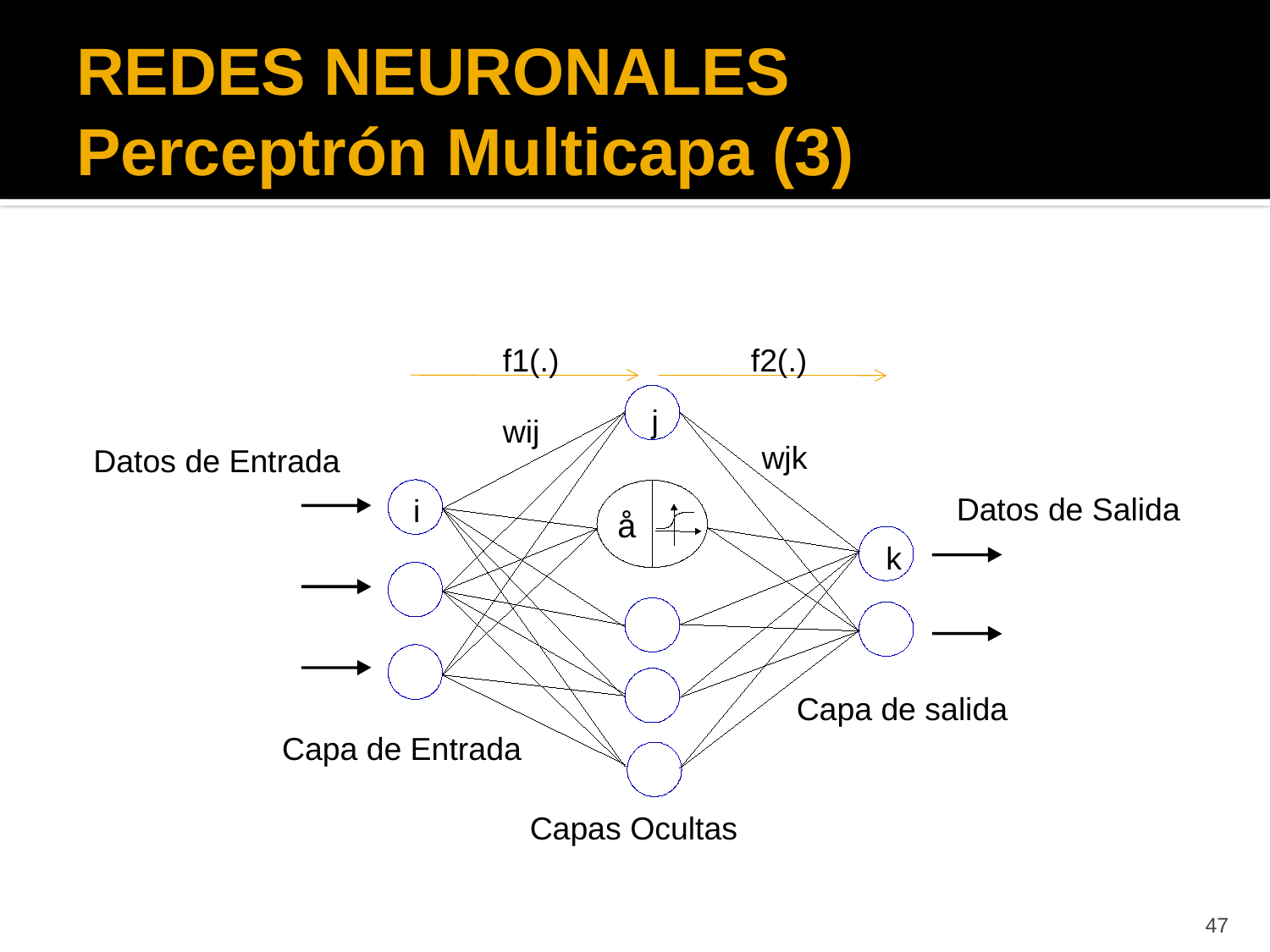

# REDES NEURONALES Perceptrón Multicapa (3)
f1(.)
f2(.)

å

j
wij
wjk
Datos de Entrada
Datos de Salida
i
k
Capa de salida
Capa de Entrada
Capas Ocultas
47